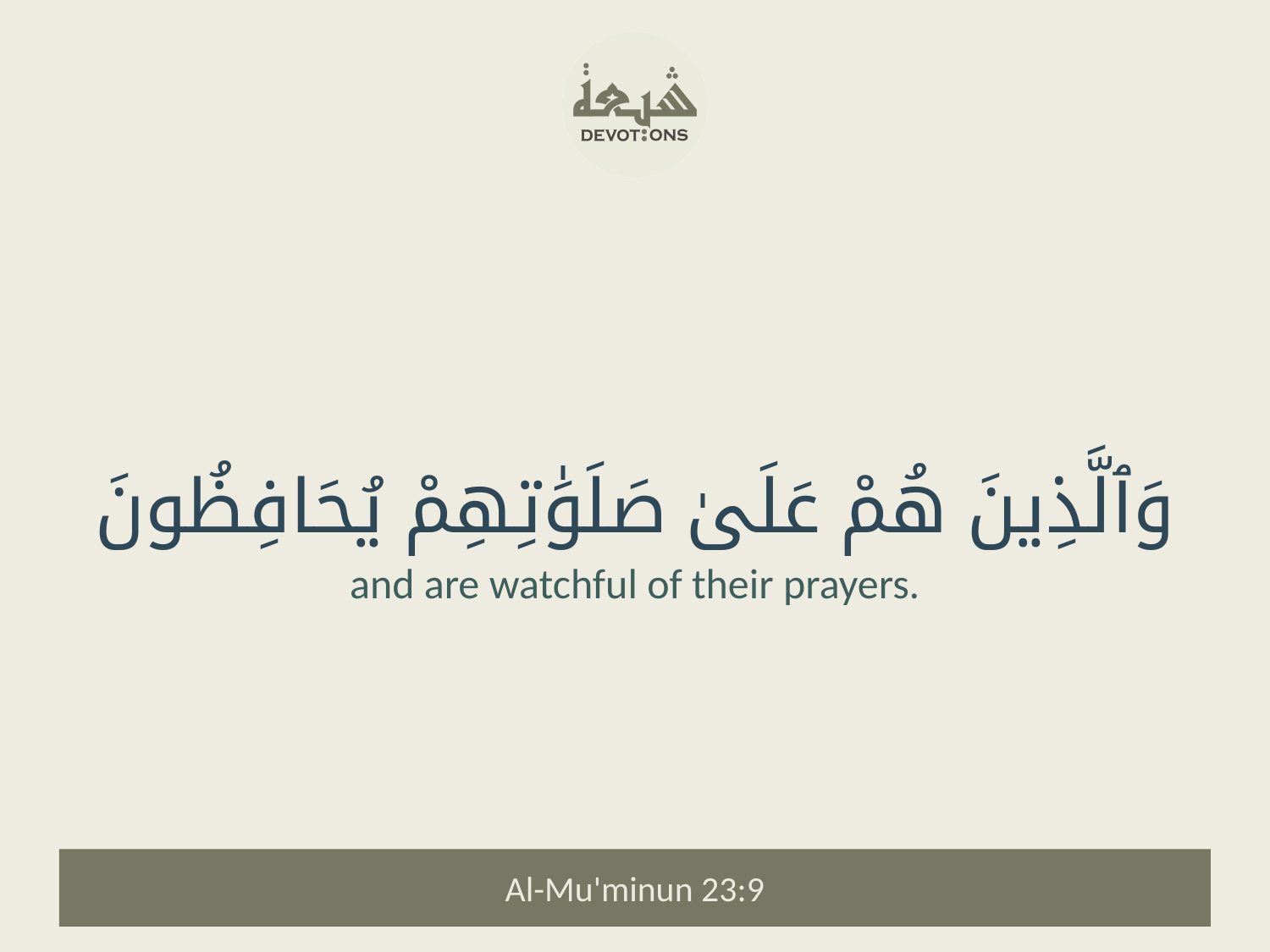

وَٱلَّذِينَ هُمْ عَلَىٰ صَلَوَٰتِهِمْ يُحَافِظُونَ
and are watchful of their prayers.
Al-Mu'minun 23:9